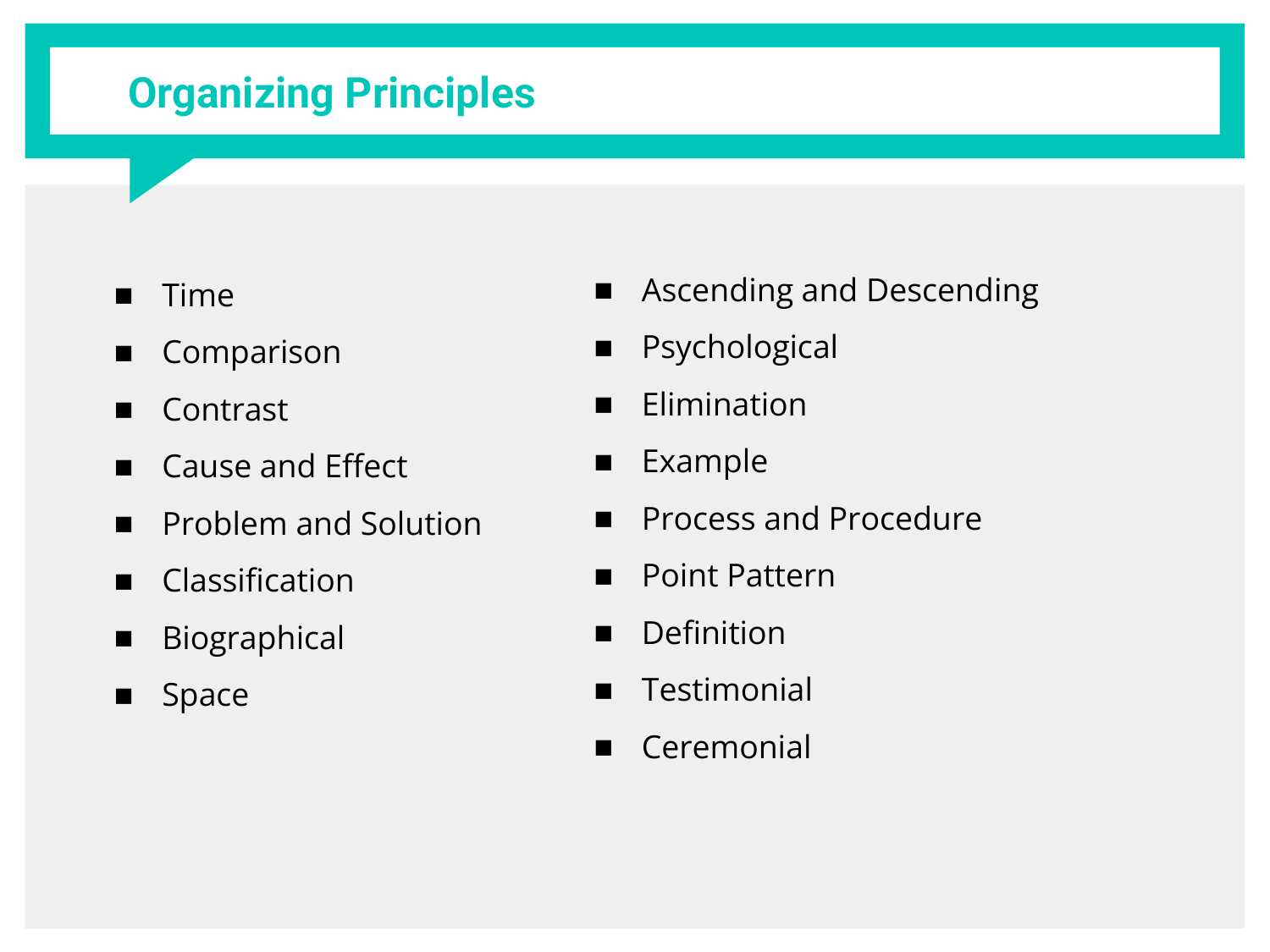

# Organizing Principles
Ascending and Descending
Psychological
Elimination
Example
Process and Procedure
Point Pattern
Definition
Testimonial
Ceremonial
Time
Comparison
Contrast
Cause and Effect
Problem and Solution
Classification
Biographical
Space